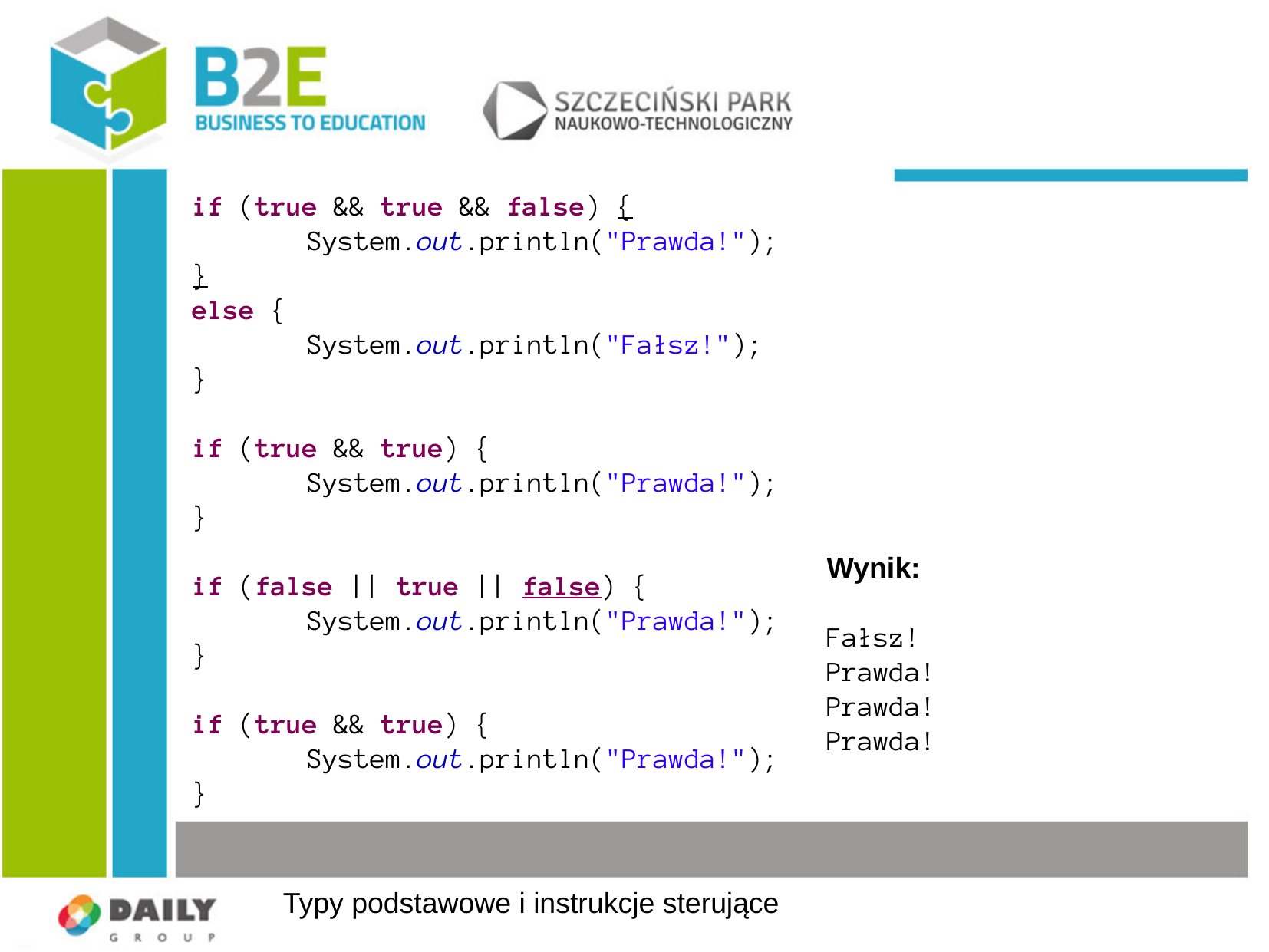

if (true && true && false) {
	System.out.println("Prawda!");
}
else {
	System.out.println("Fałsz!");
}

if (true && true) {
	System.out.println("Prawda!");
}

if (false || true || false) {
	System.out.println("Prawda!");
}

if (true && true) {
	System.out.println("Prawda!");
}
Wynik:

Fałsz!
Prawda!
Prawda!
Prawda!
Typy podstawowe i instrukcje sterujące